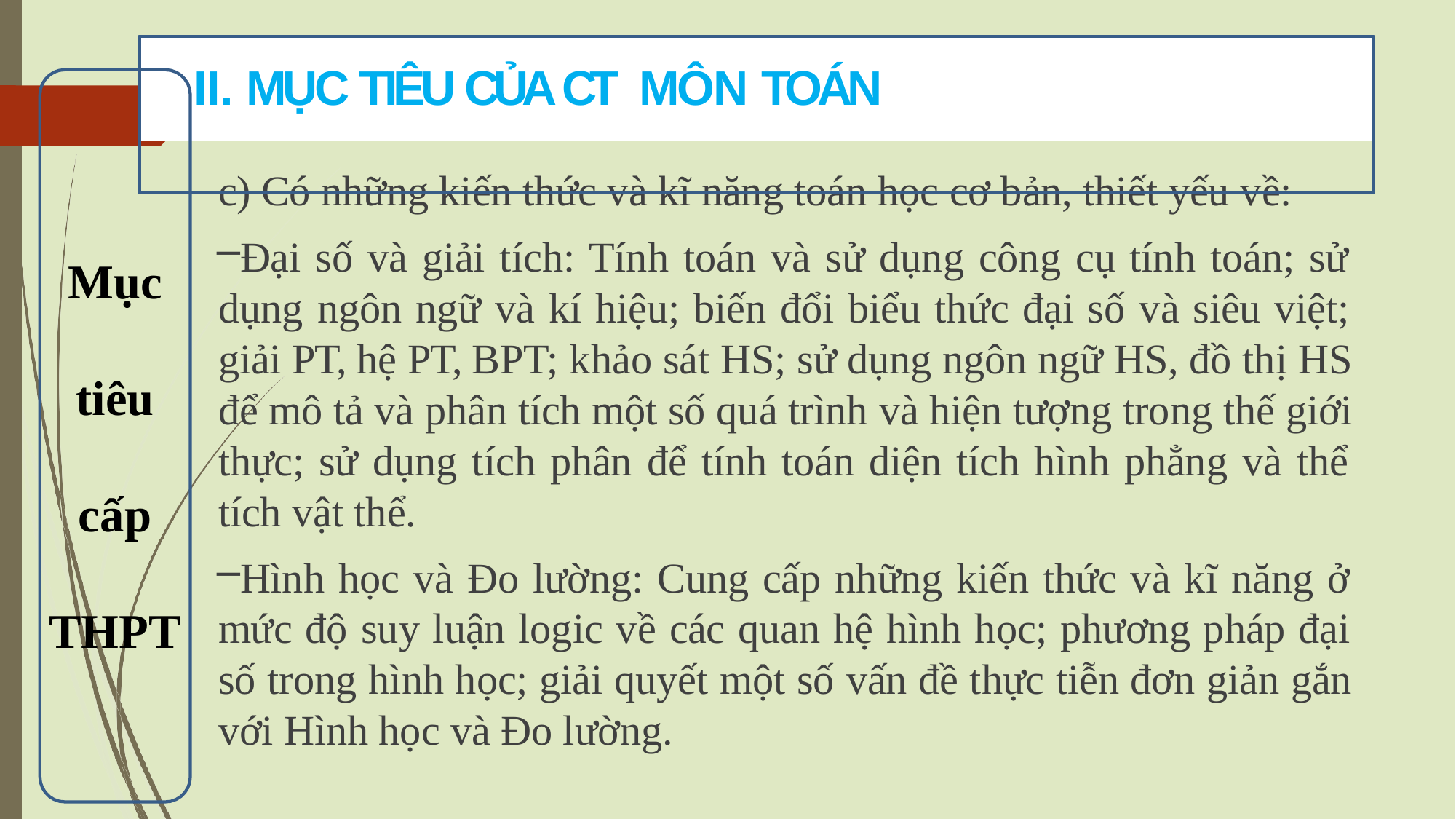

# II. MỤC TIÊU CỦA CT  MÔN TOÁN

c) Có những kiến thức và kĩ năng toán học cơ bản, thiết yếu về:
Đại số và giải tích: Tính toán và sử dụng công cụ tính toán; sử  dụng ngôn ngữ và kí hiệu; biến đổi biểu thức đại số và siêu việt;  giải PT, hệ PT, BPT; khảo sát HS; sử dụng ngôn ngữ HS, đồ thị HS  để mô tả và phân tích một số quá trình và hiện tượng trong thế giới  thực; sử dụng tích phân để tính toán diện tích hình phẳng và thể  tích vật thể.
Hình học và Đo lường: Cung cấp những kiến thức và kĩ năng ở  mức độ suy luận logic về các quan hệ hình học; phương pháp đại  số trong hình học; giải quyết một số vấn đề thực tiễn đơn giản gắn  với Hình học và Đo lường.
Mục
tiêu
cấp
THPT